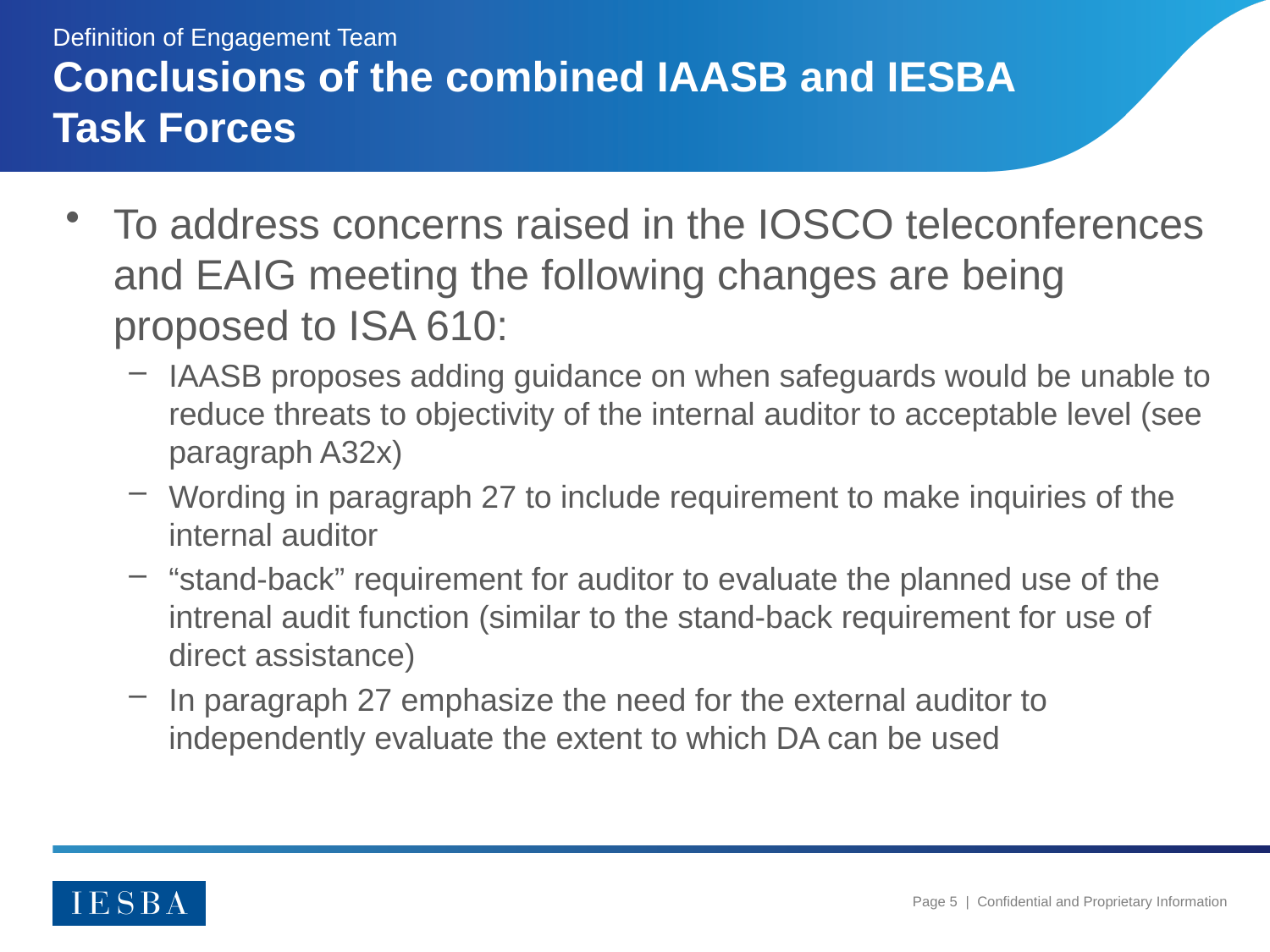

Definition of Engagement Team

# Conclusions of the combined IAASB and IESBA Task Forces
To address concerns raised in the IOSCO teleconferences and EAIG meeting the following changes are being proposed to ISA 610:
IAASB proposes adding guidance on when safeguards would be unable to reduce threats to objectivity of the internal auditor to acceptable level (see paragraph A32x)
Wording in paragraph 27 to include requirement to make inquiries of the internal auditor
“stand-back” requirement for auditor to evaluate the planned use of the intrenal audit function (similar to the stand-back requirement for use of direct assistance)
In paragraph 27 emphasize the need for the external auditor to independently evaluate the extent to which DA can be used